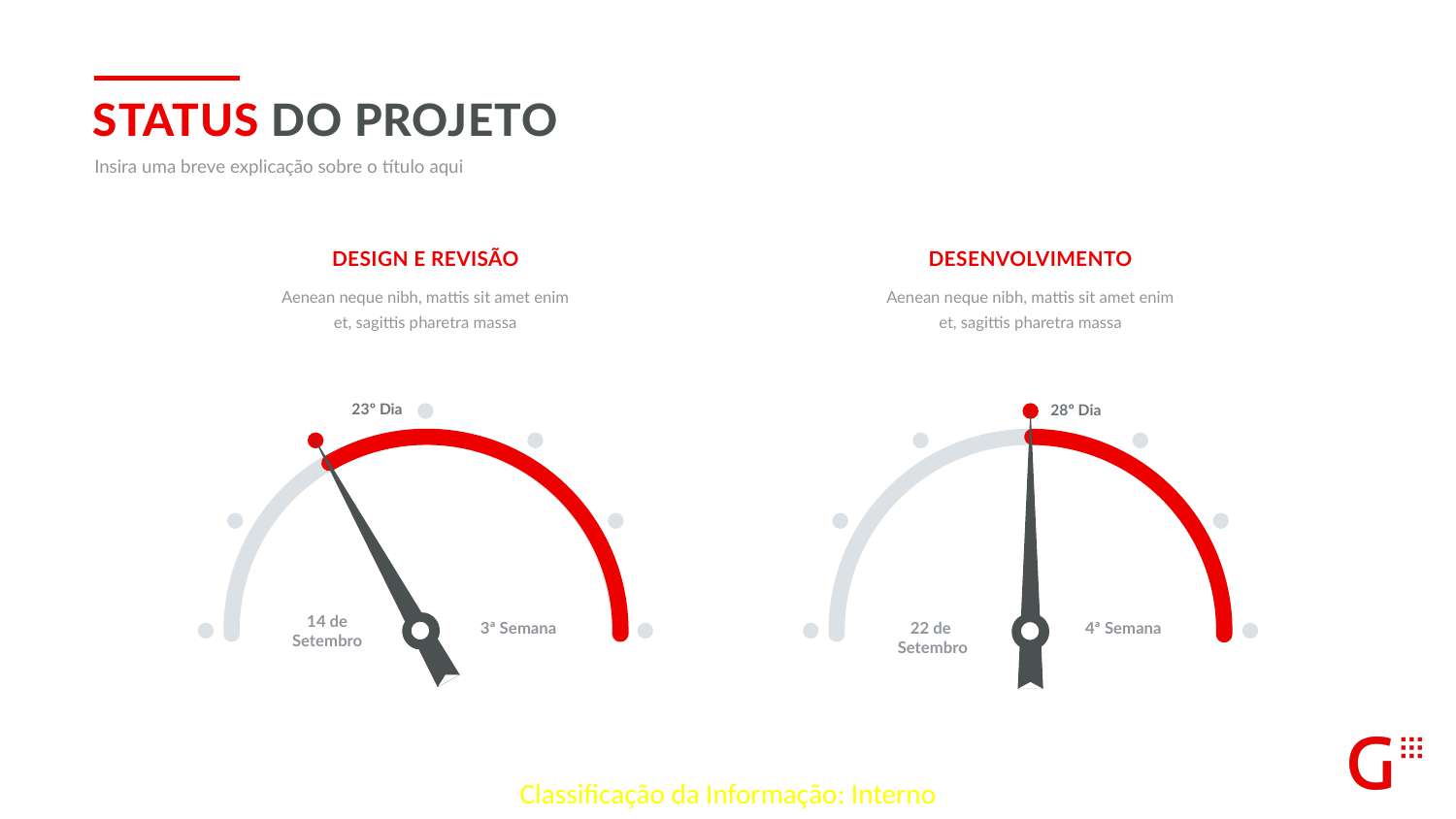

STATUS DO PROJETO
Insira uma breve explicação sobre o título aqui
Design e revisão
Aenean neque nibh, mattis sit amet enim et, sagittis pharetra massa
desenvolvimento
Aenean neque nibh, mattis sit amet enim et, sagittis pharetra massa
23º Dia

14 de Setembro
3ª Semana

28º Dia

22 de
Setembro
4ª Semana